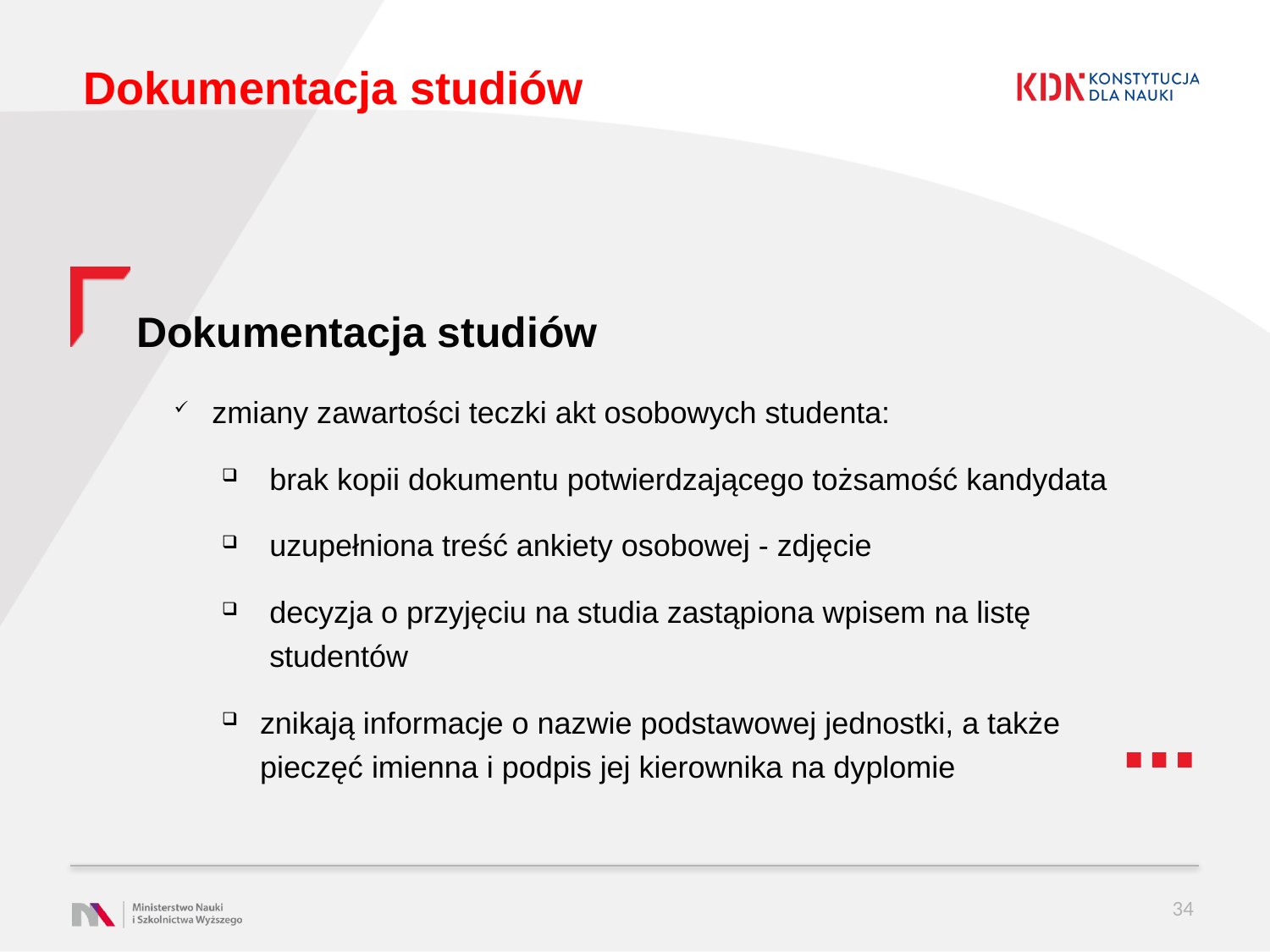

# Dokumentacja studiów
Dokumentacja studiów
zmiany zawartości teczki akt osobowych studenta:
brak kopii dokumentu potwierdzającego tożsamość kandydata
uzupełniona treść ankiety osobowej - zdjęcie
decyzja o przyjęciu na studia zastąpiona wpisem na listę studentów
znikają informacje o nazwie podstawowej jednostki, a także pieczęć imienna i podpis jej kierownika na dyplomie

34